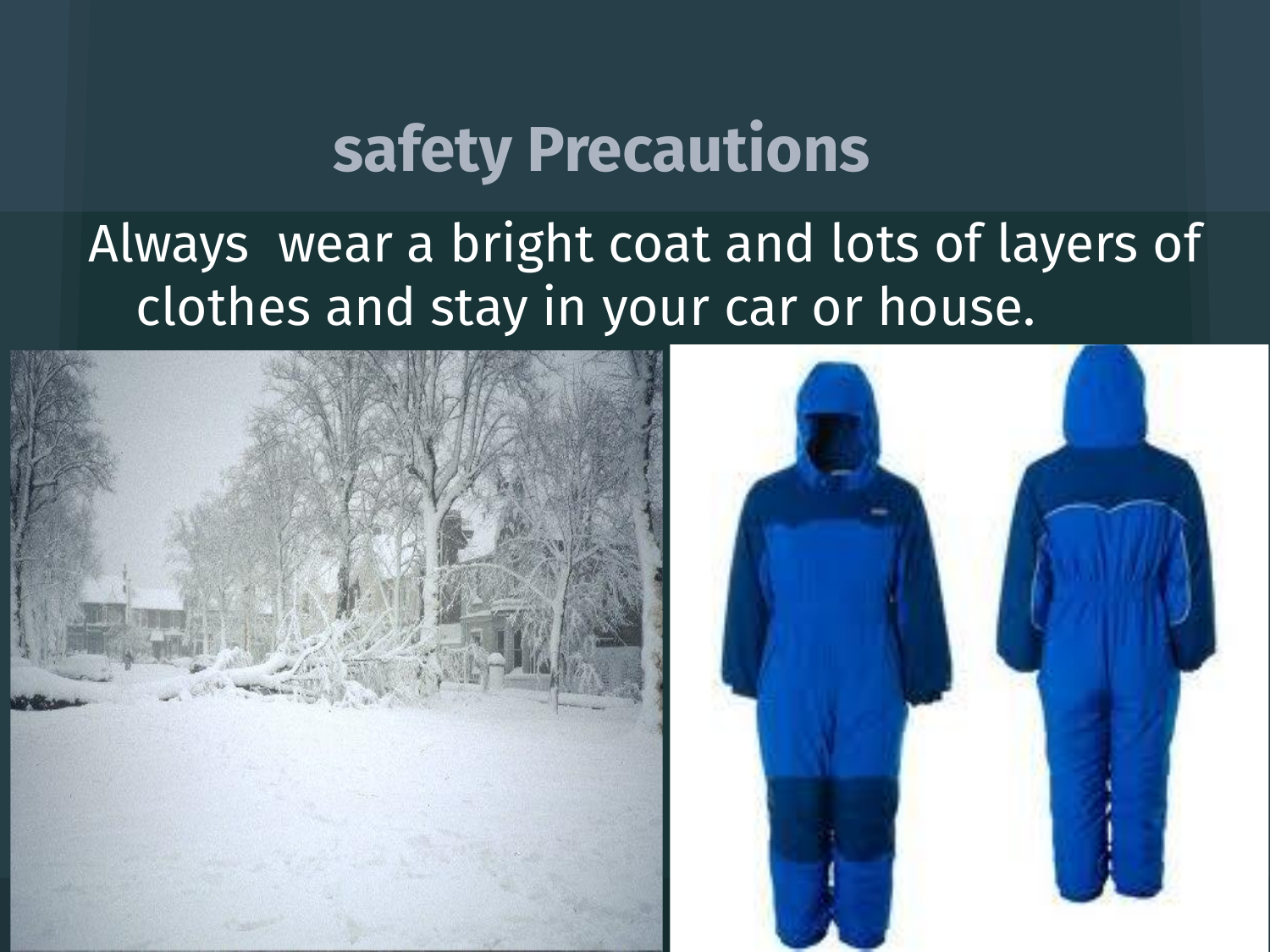

# safety Precautions
Always  wear a bright coat and lots of layers of clothes and stay in your car or house.